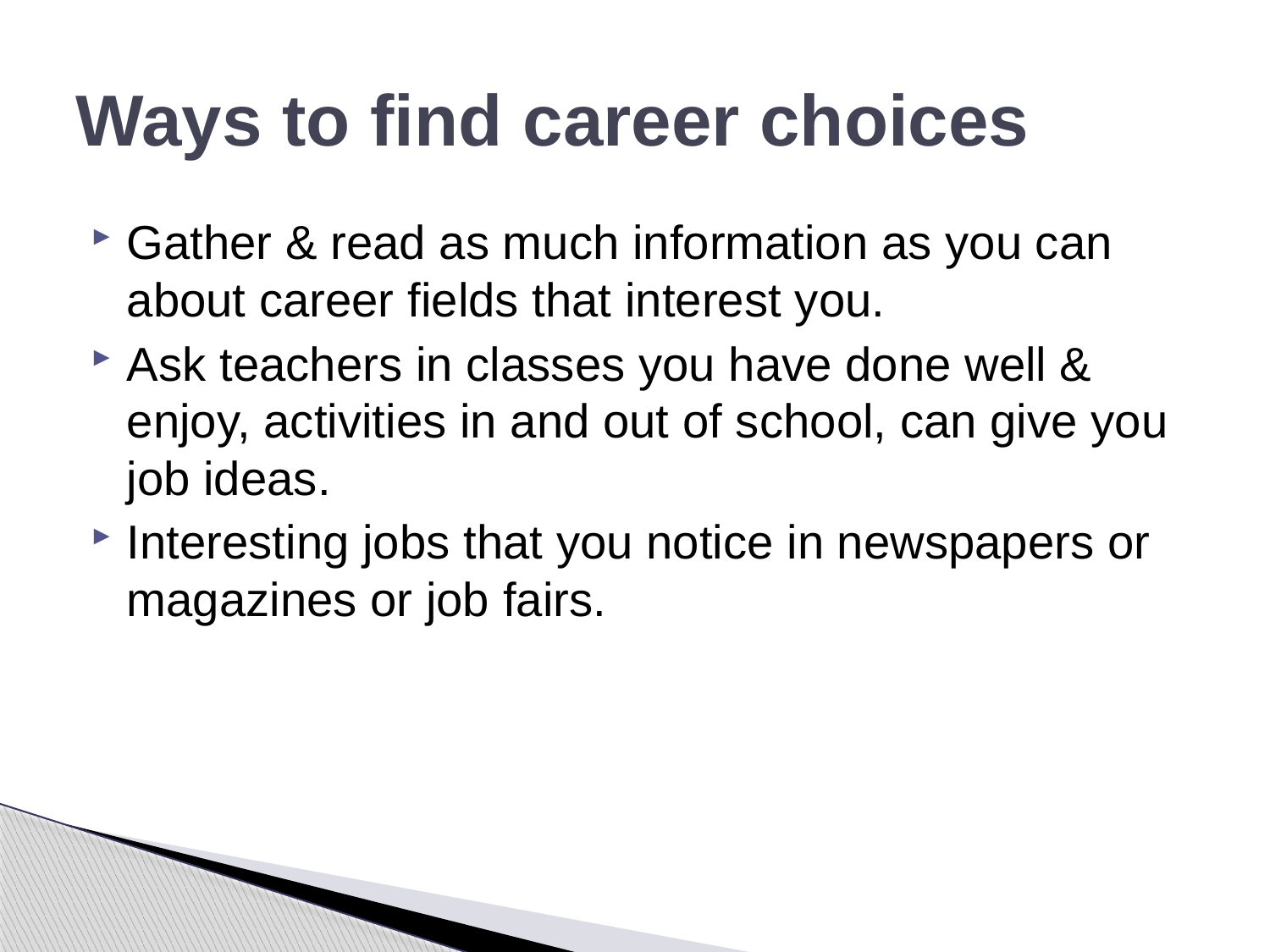

# Ways to find career choices
Gather & read as much information as you can about career fields that interest you.
Ask teachers in classes you have done well & enjoy, activities in and out of school, can give you job ideas.
Interesting jobs that you notice in newspapers or magazines or job fairs.